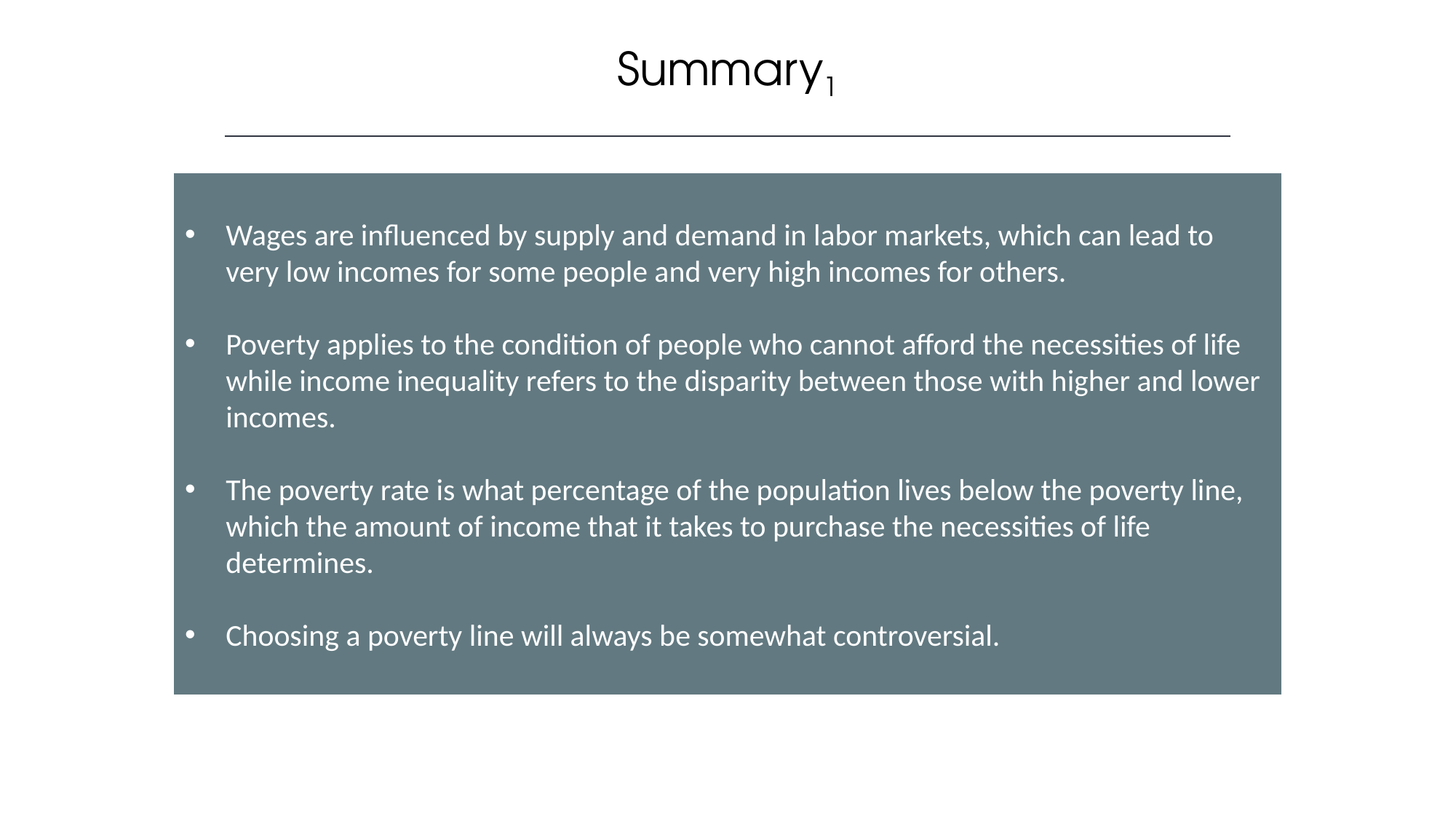

Summary1

Wages are influenced by supply and demand in labor markets, which can lead to very low incomes for some people and very high incomes for others.

Poverty applies to the condition of people who cannot afford the necessities of life while income inequality refers to the disparity between those with higher and lower incomes.

The poverty rate is what percentage of the population lives below the poverty line, which the amount of income that it takes to purchase the necessities of life determines.

Choosing a poverty line will always be somewhat controversial.